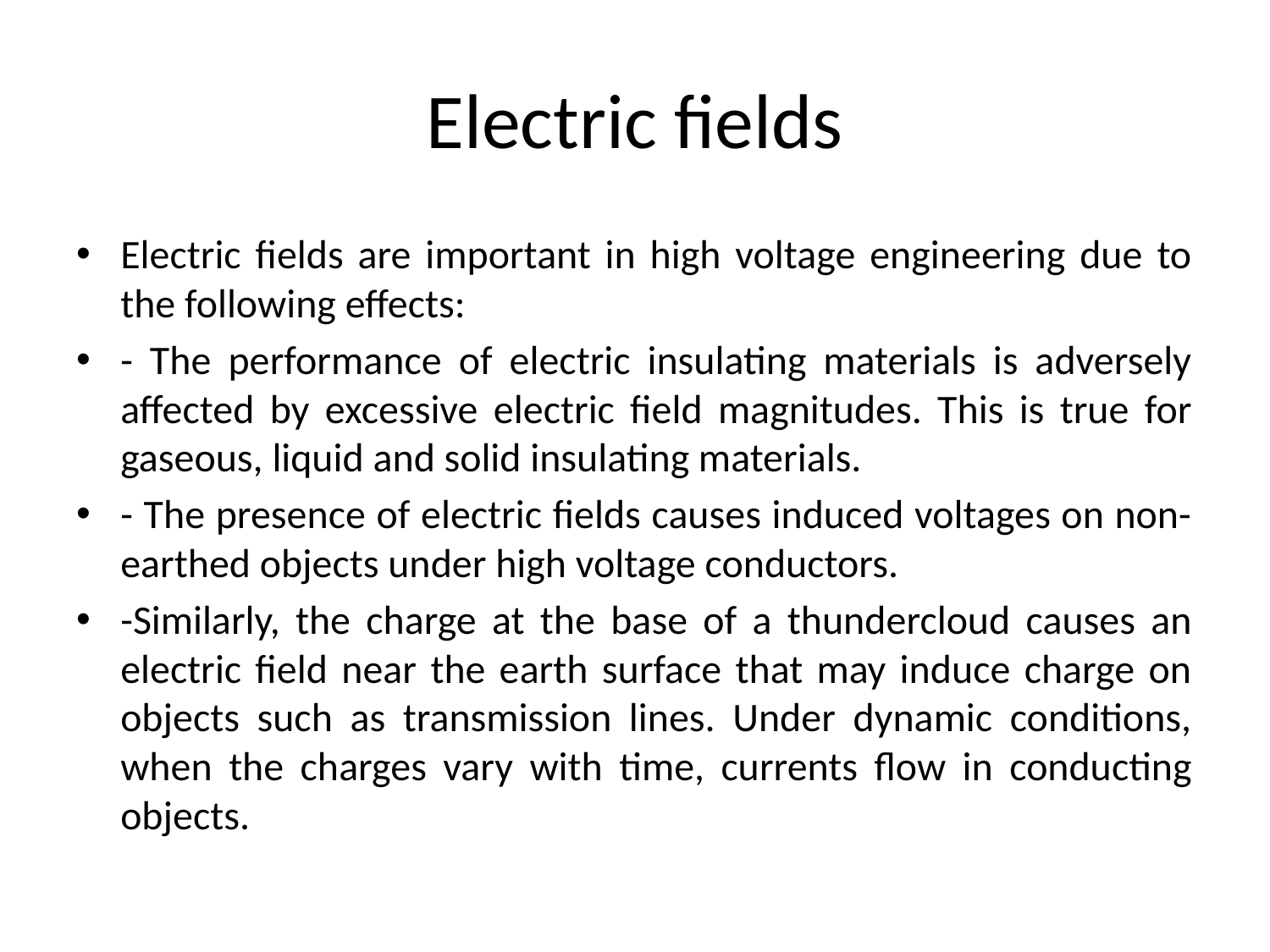

# Electric fields
Electric fields are important in high voltage engineering due to the following effects:
- The performance of electric insulating materials is adversely affected by excessive electric field magnitudes. This is true for gaseous, liquid and solid insulating materials.
- The presence of electric fields causes induced voltages on non-earthed objects under high voltage conductors.
-Similarly, the charge at the base of a thundercloud causes an electric field near the earth surface that may induce charge on objects such as transmission lines. Under dynamic conditions, when the charges vary with time, currents flow in conducting objects.